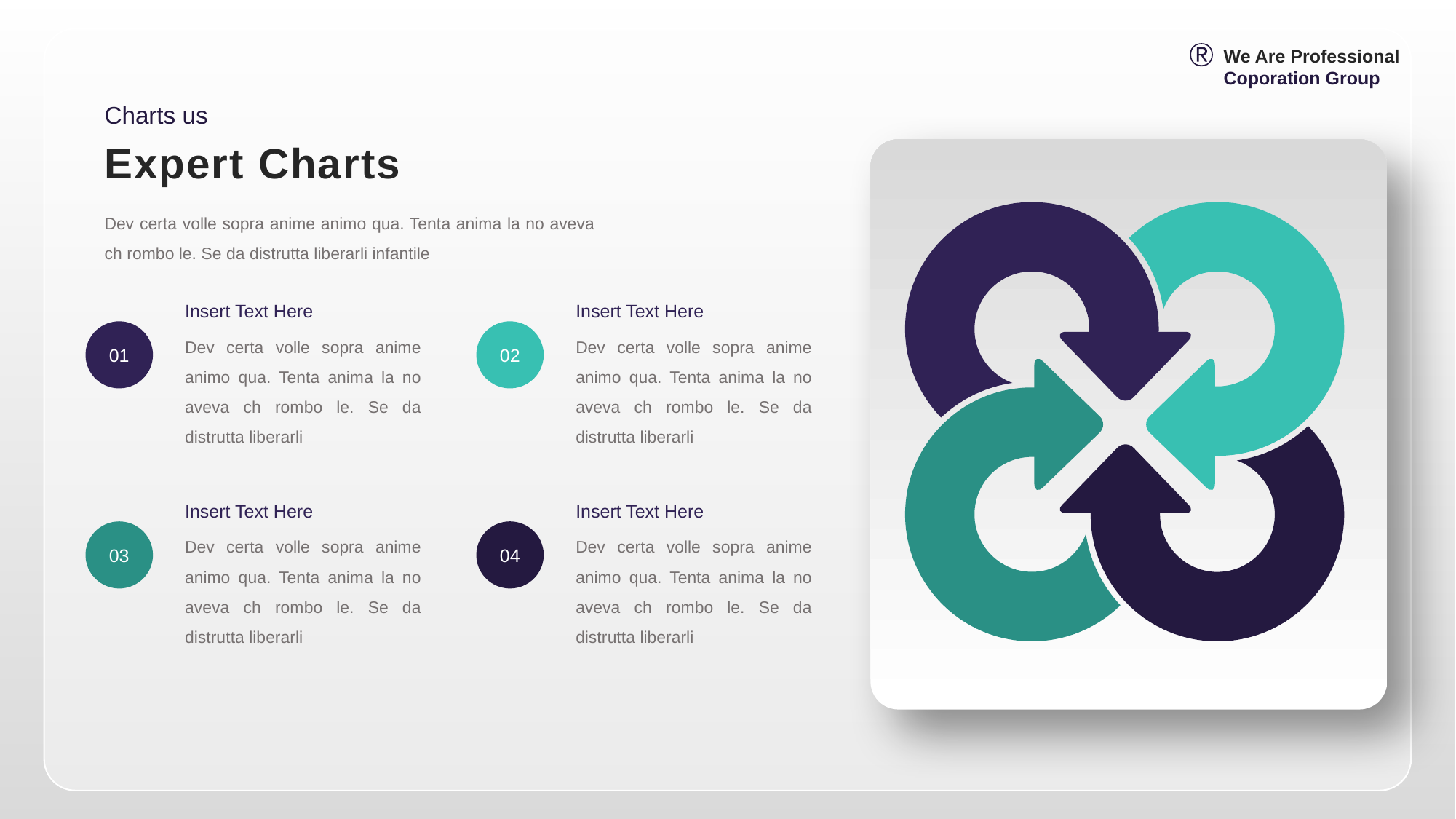

We Are Professional Coporation Group

Charts us
Expert Charts

Dev certa volle sopra anime animo qua. Tenta anima la no aveva ch rombo le. Se da distrutta liberarli infantile

Insert Text Here
Insert Text Here
Dev certa volle sopra anime animo qua. Tenta anima la no aveva ch rombo le. Se da distrutta liberarli
Dev certa volle sopra anime animo qua. Tenta anima la no aveva ch rombo le. Se da distrutta liberarli
01
02
Insert Text Here
Insert Text Here
Dev certa volle sopra anime animo qua. Tenta anima la no aveva ch rombo le. Se da distrutta liberarli
Dev certa volle sopra anime animo qua. Tenta anima la no aveva ch rombo le. Se da distrutta liberarli
03
04